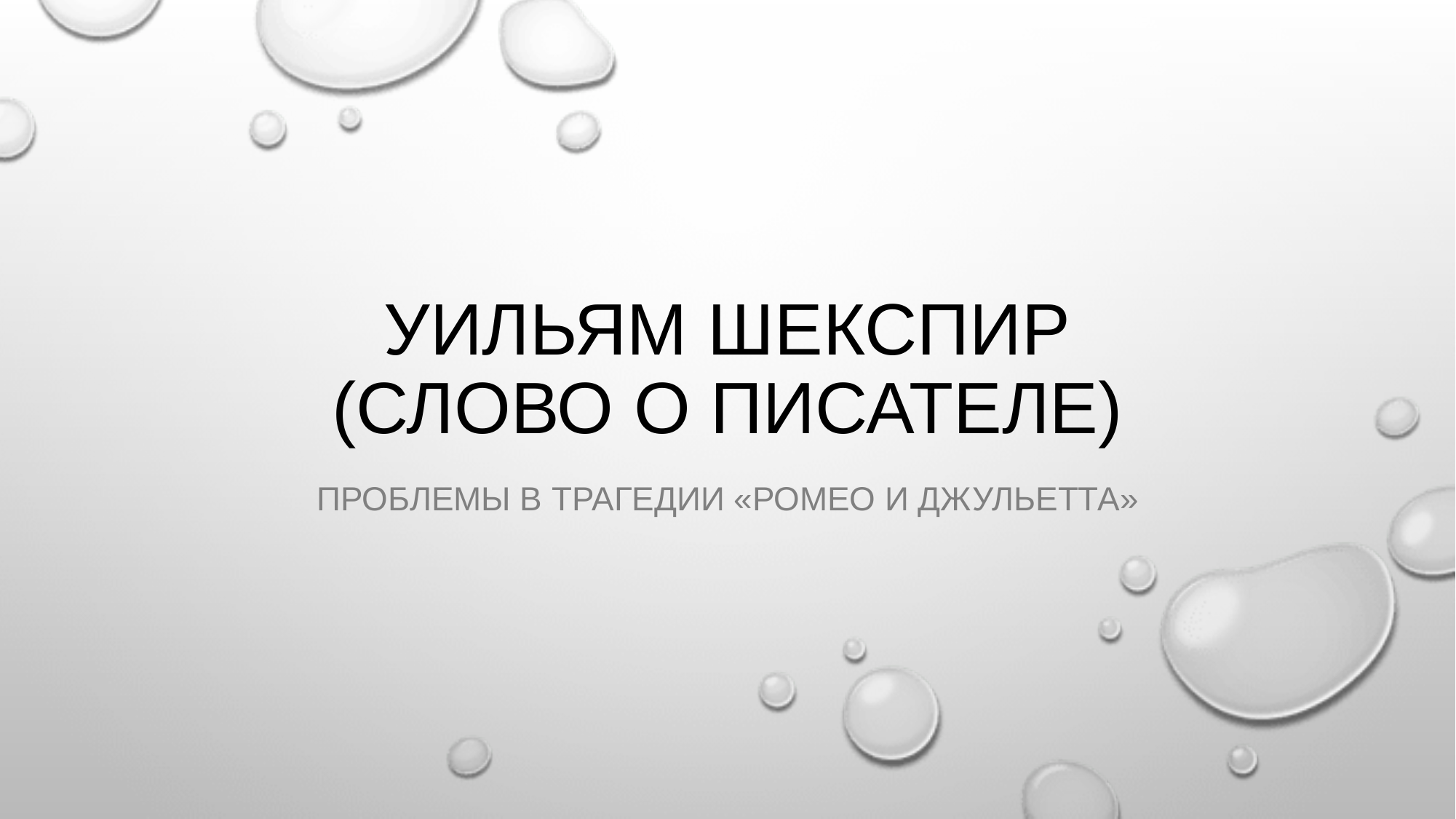

# Уильям Шекспир (слово о писателе)
Проблемы в трагедии «Ромео и Джульетта»